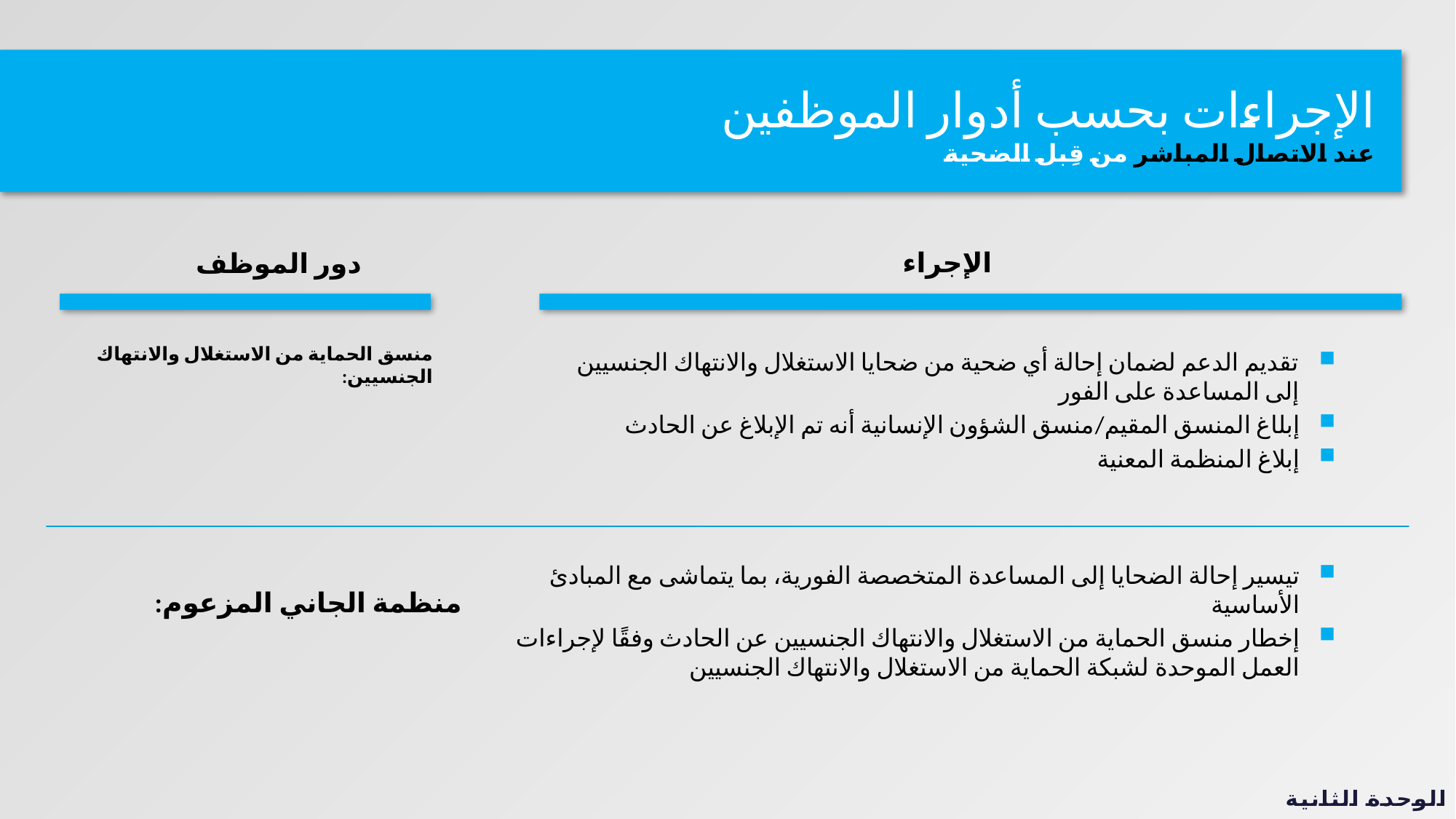

# الإجراءات بحسب أدوار الموظفين عند الاتصال المباشر من قِبل الضحية
الإجراء
دور الموظف

تقديم الدعم لضمان إحالة أي ضحية من ضحايا الاستغلال والانتهاك الجنسيين إلى المساعدة على الفور
إبلاغ المنسق المقيم/منسق الشؤون الإنسانية أنه تم الإبلاغ عن الحادث
إبلاغ المنظمة المعنية
منسق الحماية من الاستغلال والانتهاك الجنسيين:
تيسير إحالة الضحايا إلى المساعدة المتخصصة الفورية، بما يتماشى مع المبادئ الأساسية
إخطار منسق الحماية من الاستغلال والانتهاك الجنسيين عن الحادث وفقًا لإجراءات العمل الموحدة لشبكة الحماية من الاستغلال والانتهاك الجنسيين
منظمة الجاني المزعوم:
الوحدة الثانية